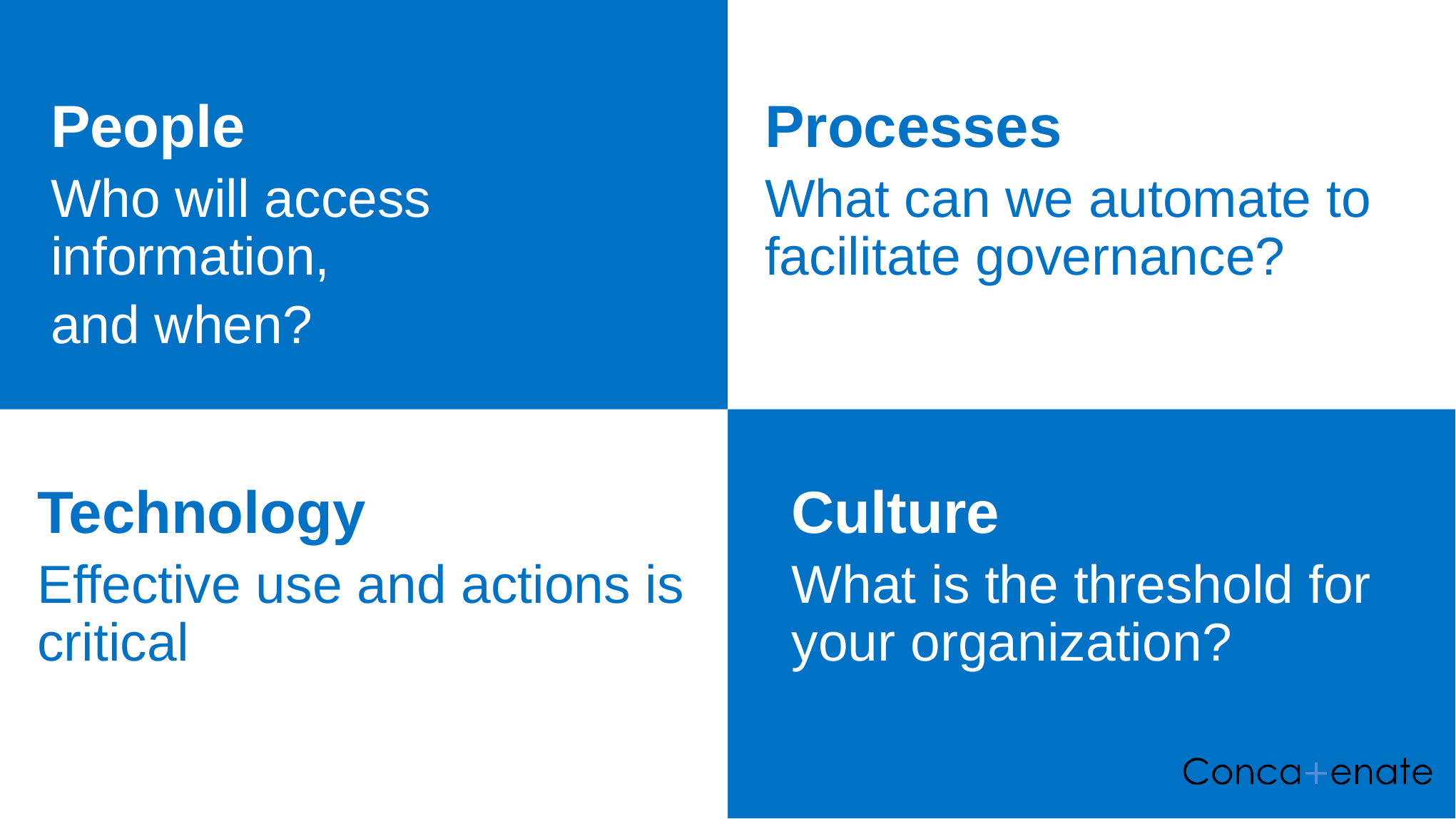

People
Who will access information,
and when?

Processes
What can we automate to facilitate governance?

Technology
Effective use and actions is critical
Culture
What is the threshold for your organization?